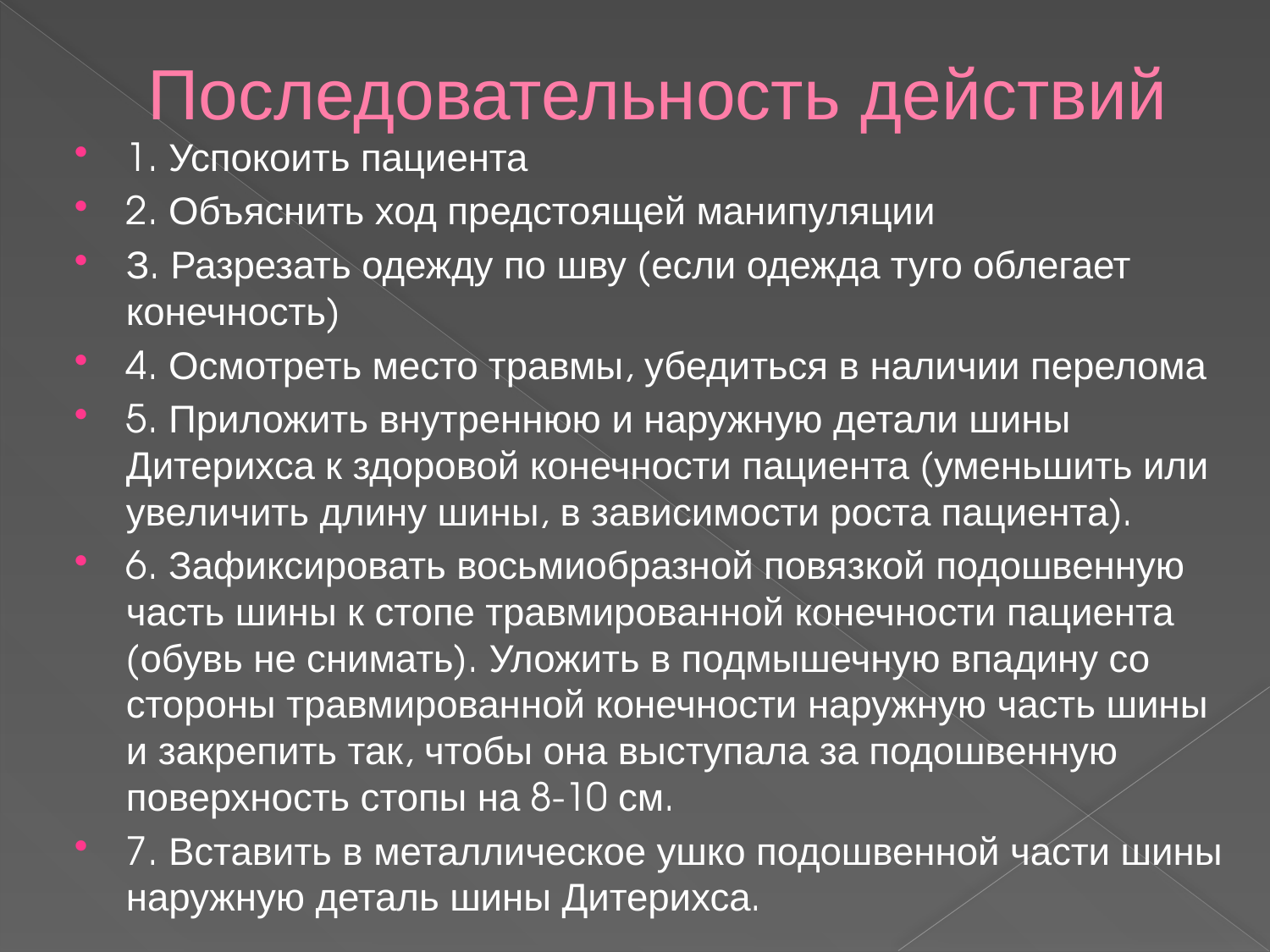

# Последовательность действий
1. Успокоить пациента
2. Объяснить ход предстоящей манипуляции
З. Разрезать одежду по шву (если одежда туго облегает конечность)
4. Осмотреть место травмы, убедиться в наличии перелома
5. Приложить внутреннюю и наружную детали шины Дитерихса к здоровой конечности пациента (уменьшить или увеличить длину шины, в зависимости роста пациента).
6. Зафиксировать восьмиобразной повязкой подошвенную часть шины к стопе травмированной конечности пациента (обувь не снимать). Уложить в подмышечную впадину со стороны травмированной конечности наружную часть шины и закрепить так, чтобы она выступала за подошвенную поверхность стопы на 8-10 см.
7. Вставить в металлическое ушко подошвенной части шины наружную деталь шины Дитерихса.